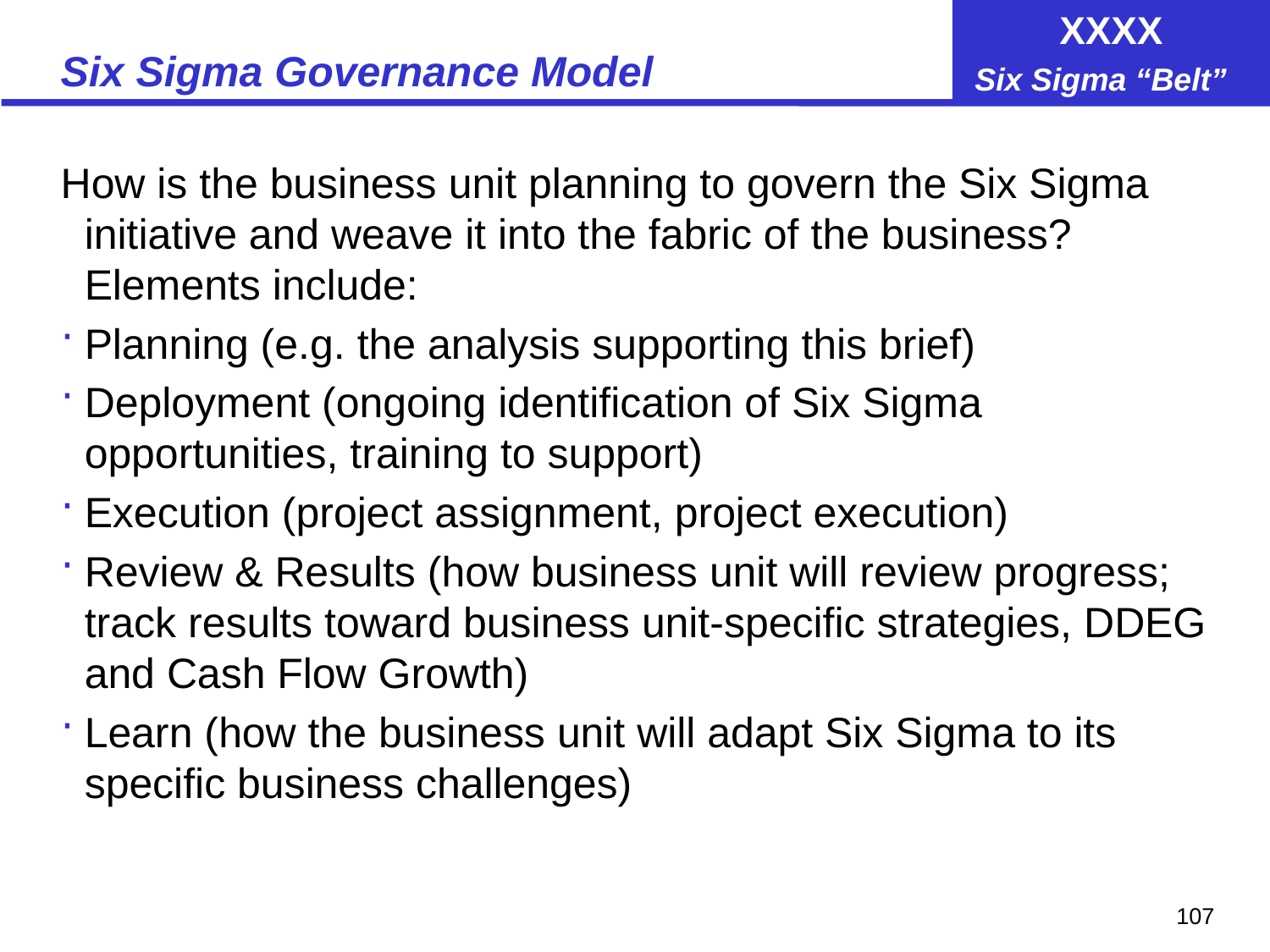

# Six Sigma Governance Model
How is the business unit planning to govern the Six Sigma initiative and weave it into the fabric of the business?  Elements include:
Planning (e.g. the analysis supporting this brief)
Deployment (ongoing identification of Six Sigma opportunities, training to support)
Execution (project assignment, project execution)
Review & Results (how business unit will review progress; track results toward business unit-specific strategies, DDEG and Cash Flow Growth)
Learn (how the business unit will adapt Six Sigma to its specific business challenges)